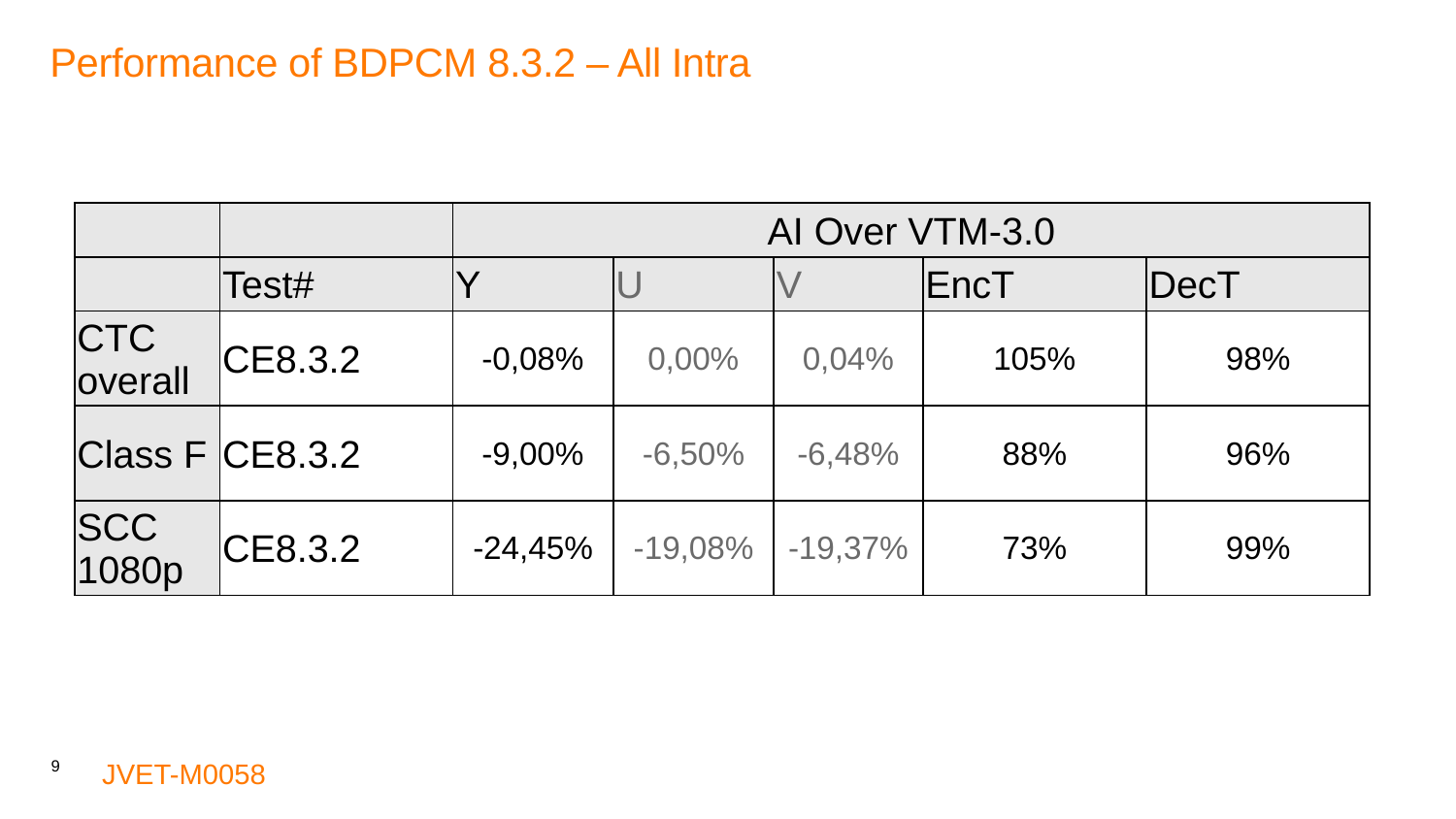

# Performance of BDPCM 8.3.2 – All Intra
|  |  | AI Over VTM-3.0 |  |  |  |  |
| --- | --- | --- | --- | --- | --- | --- |
|  | Test# | Y | U | V | EncT | DecT |
| CTC overall | CE8.3.2 | -0,08% | 0,00% | 0,04% | 105% | 98% |
| Class F | CE8.3.2 | -9,00% | -6,50% | -6,48% | 88% | 96% |
| SCC 1080p | CE8.3.2 | -24,45% | -19,08% | -19,37% | 73% | 99% |